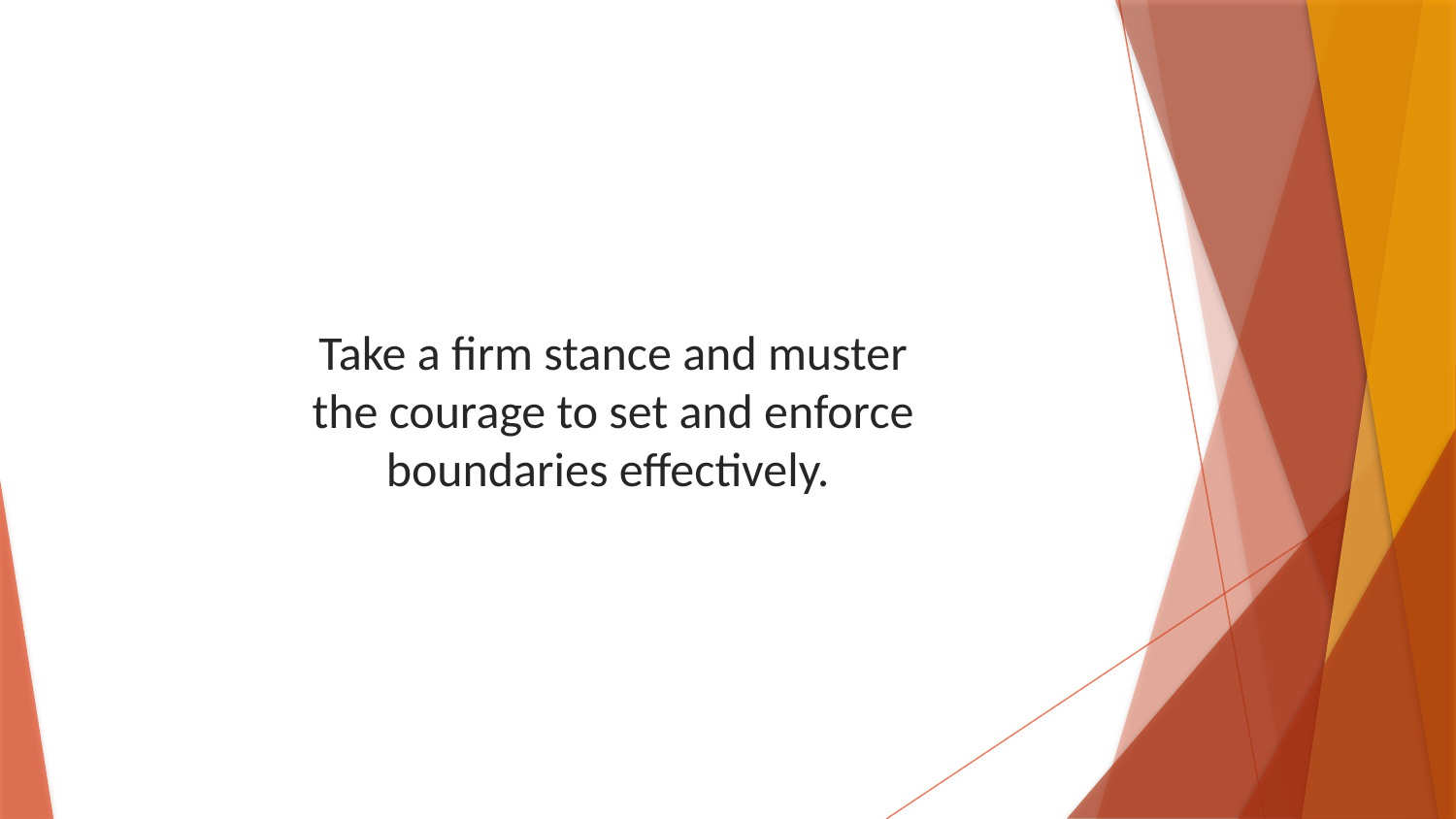

Take a firm stance and muster the courage to set and enforce boundaries effectively.